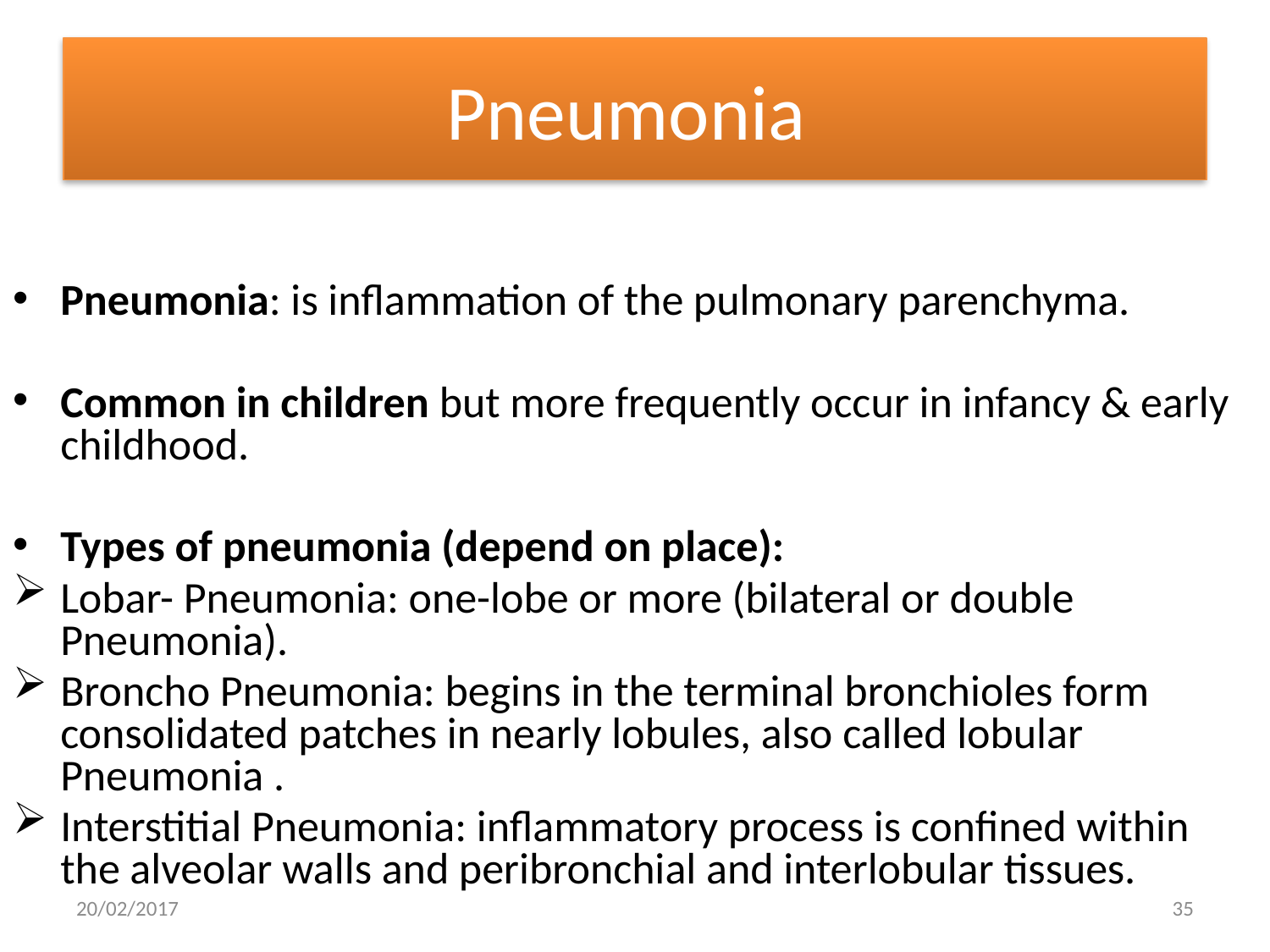

# Pneumonia
Pneumonia: is inflammation of the pulmonary parenchyma.

Common in children but more frequently occur in infancy & early childhood.

Types of pneumonia (depend on place):
Lobar- Pneumonia: one-lobe or more (bilateral or double Pneumonia).
Broncho Pneumonia: begins in the terminal bronchioles form consolidated patches in nearly lobules, also called lobular Pneumonia .
Interstitial Pneumonia: inflammatory process is confined within the alveolar walls and peribronchial and interlobular tissues.
20/02/2017
35